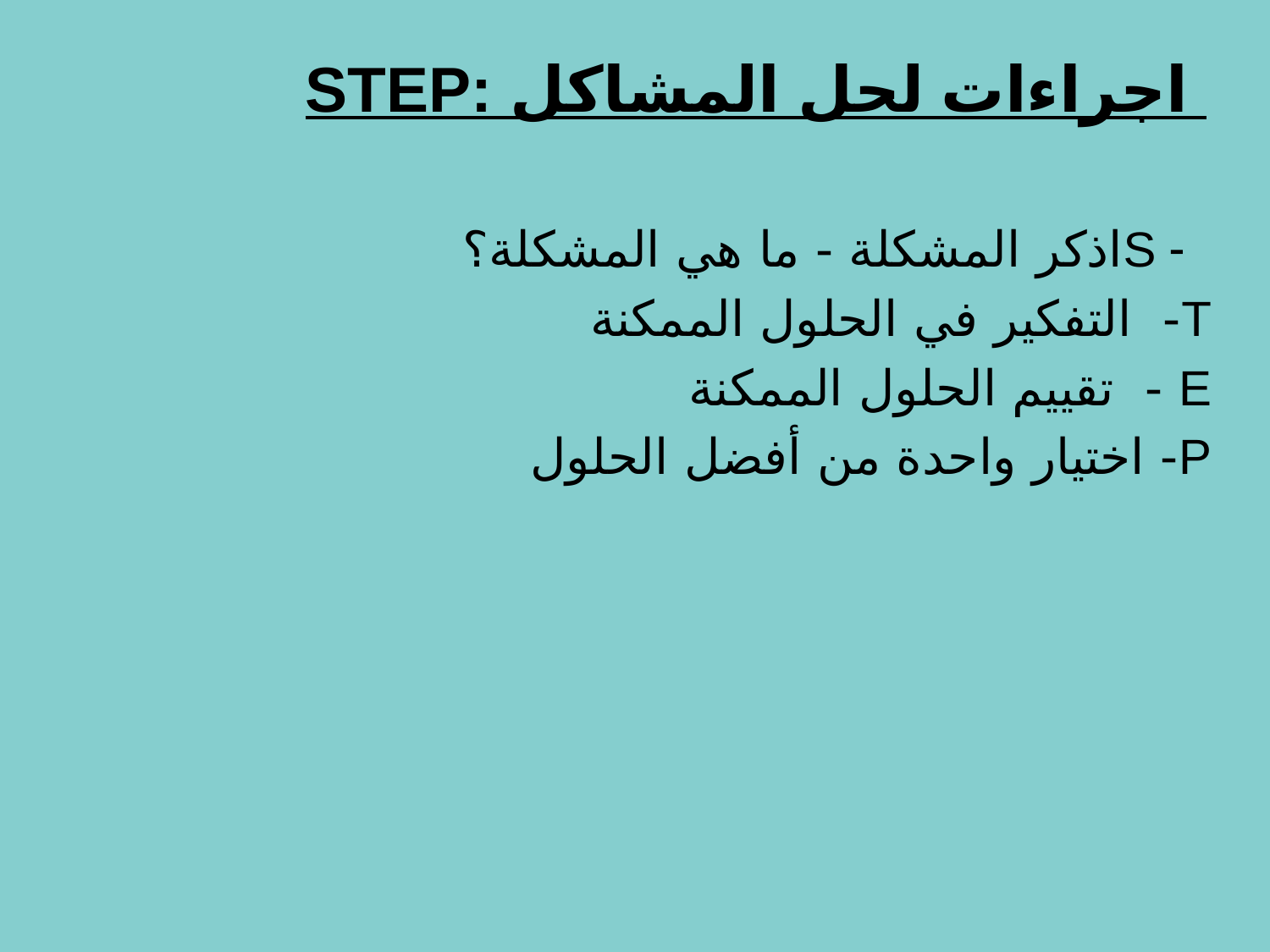

# STEP: اجراءات لحل المشاكل
  - Sاذكر المشكلة - ما هي المشكلة؟
T-  التفكير في الحلول الممكنة
E -  تقييم الحلول الممكنة
P- اختيار واحدة من أفضل الحلول